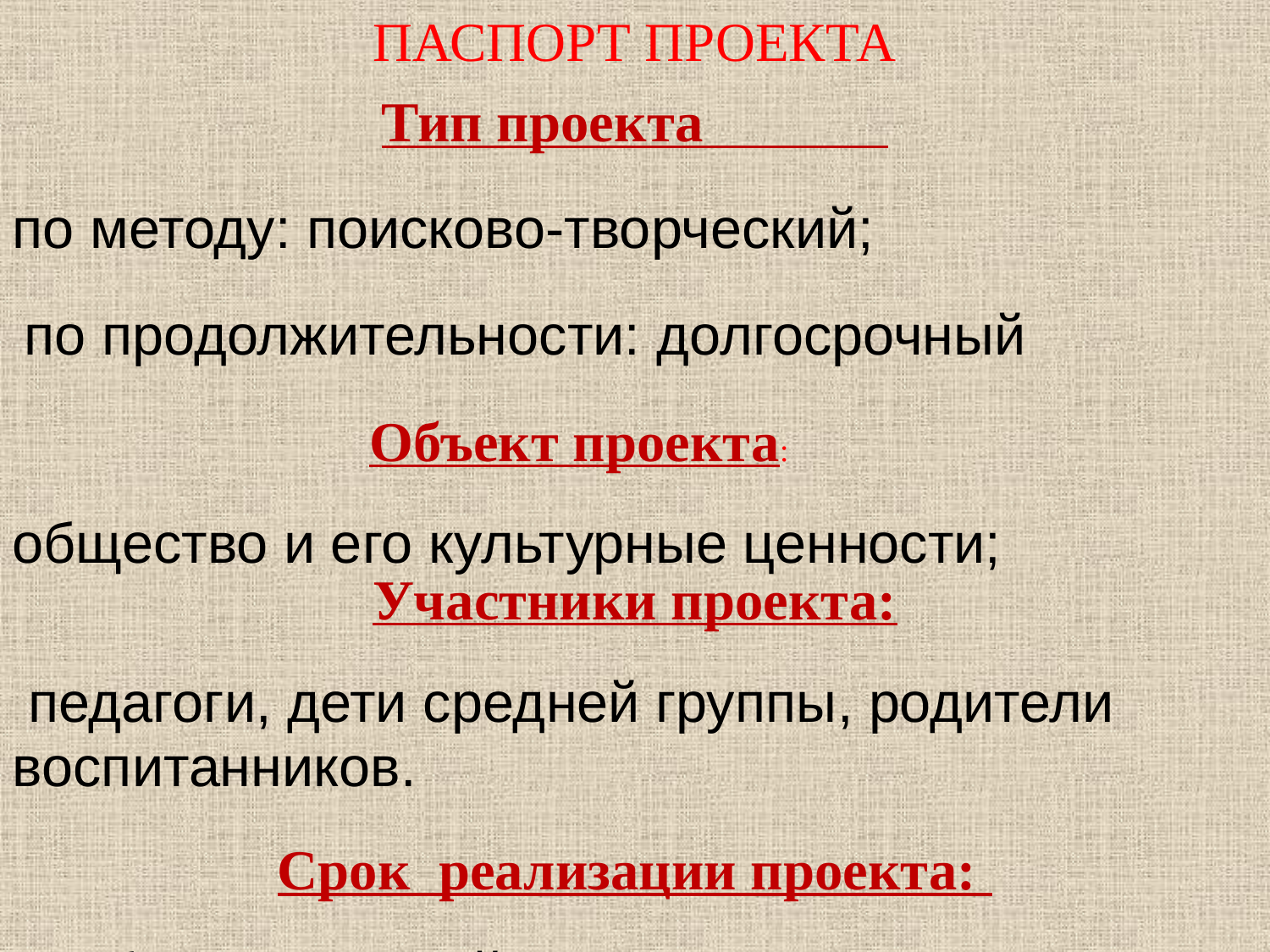

# ПАСПОРТ ПРОЕКТА
Тип проекта
по методу: поисково-творческий;
 по продолжительности: долгосрочный
 Объект проекта:
общество и его культурные ценности;
Участники проекта:
 педагоги, дети средней группы, родители воспитанников.
Срок  реализации проекта:
ноябрь 2020 – май 2021